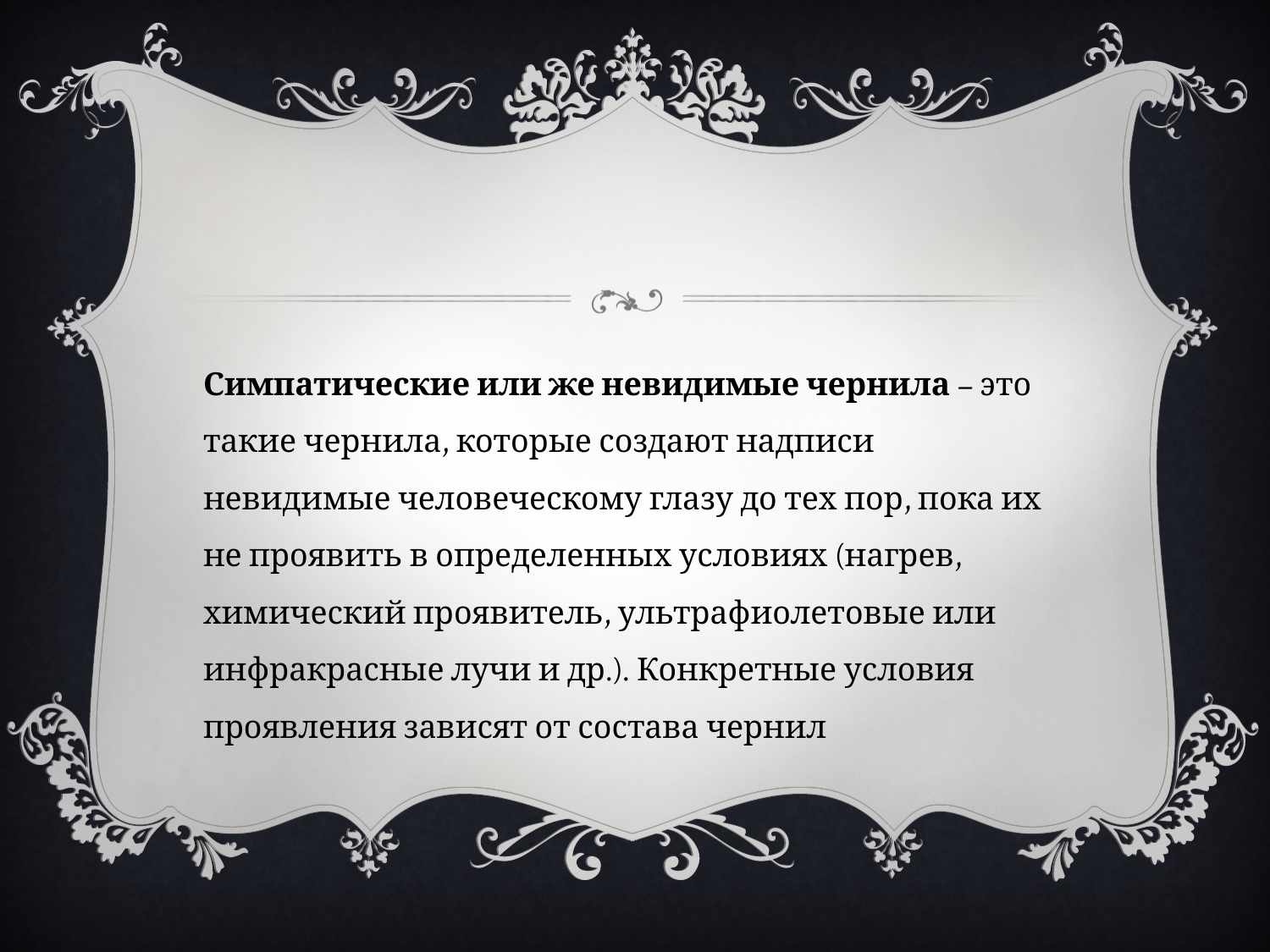

#
Симпатические или же невидимые чернила – это такие чернила, которые создают надписи невидимые человеческому глазу до тех пор, пока их не проявить в определенных условиях (нагрев, химический проявитель, ультрафиолетовые или инфракрасные лучи и др.). Конкретные условия проявления зависят от состава чернил